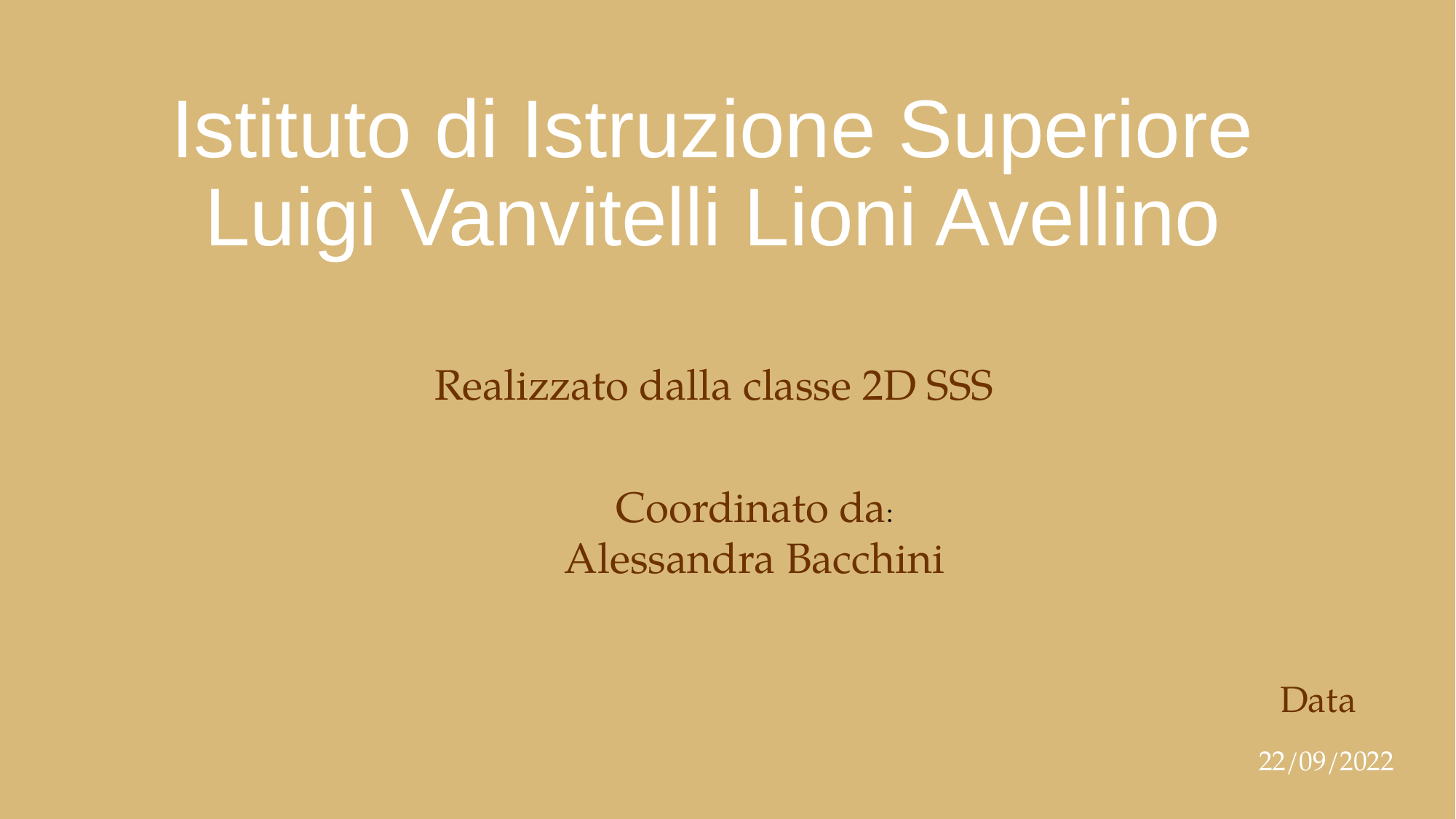

# Istituto di Istruzione Superiore Luigi Vanvitelli Lioni Avellino
Realizzato dalla classe 2D SSS
DIEGO CONTICINI
Coordinato da:
Alessandra Bacchini
Telefono
Data
22/09/2022